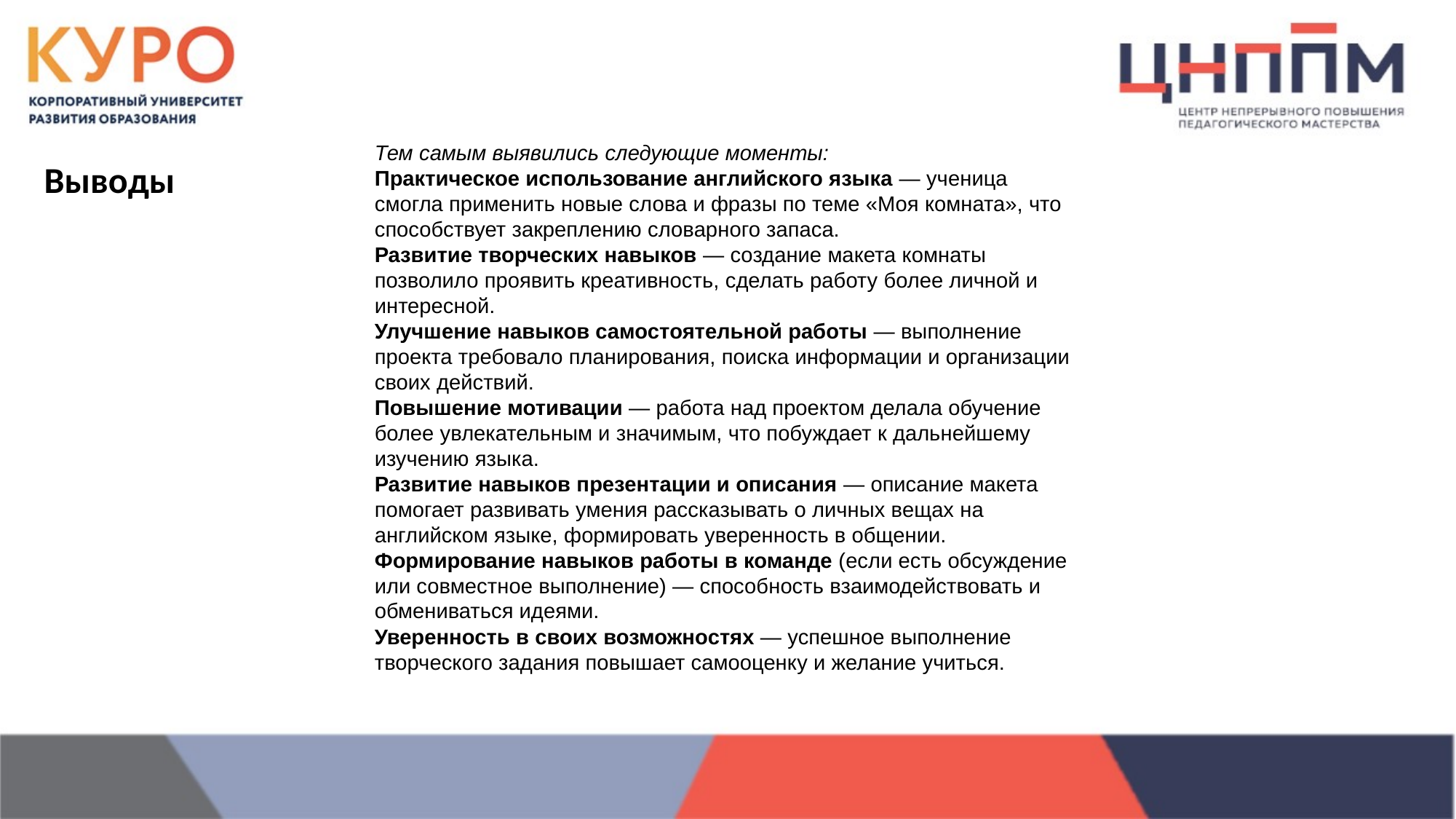

Тем самым выявились следующие моменты:
Практическое использование английского языка — ученица смогла применить новые слова и фразы по теме «Моя комната», что способствует закреплению словарного запаса.
Развитие творческих навыков — создание макета комнаты позволило проявить креативность, сделать работу более личной и интересной.
Улучшение навыков самостоятельной работы — выполнение проекта требовало планирования, поиска информации и организации своих действий.
Повышение мотивации — работа над проектом делала обучение более увлекательным и значимым, что побуждает к дальнейшему изучению языка.
Развитие навыков презентации и описания — описание макета помогает развивать умения рассказывать о личных вещах на английском языке, формировать уверенность в общении.
Формирование навыков работы в команде (если есть обсуждение или совместное выполнение) — способность взаимодействовать и обмениваться идеями.
Уверенность в своих возможностях — успешное выполнение творческого задания повышает самооценку и желание учиться.
Выводы